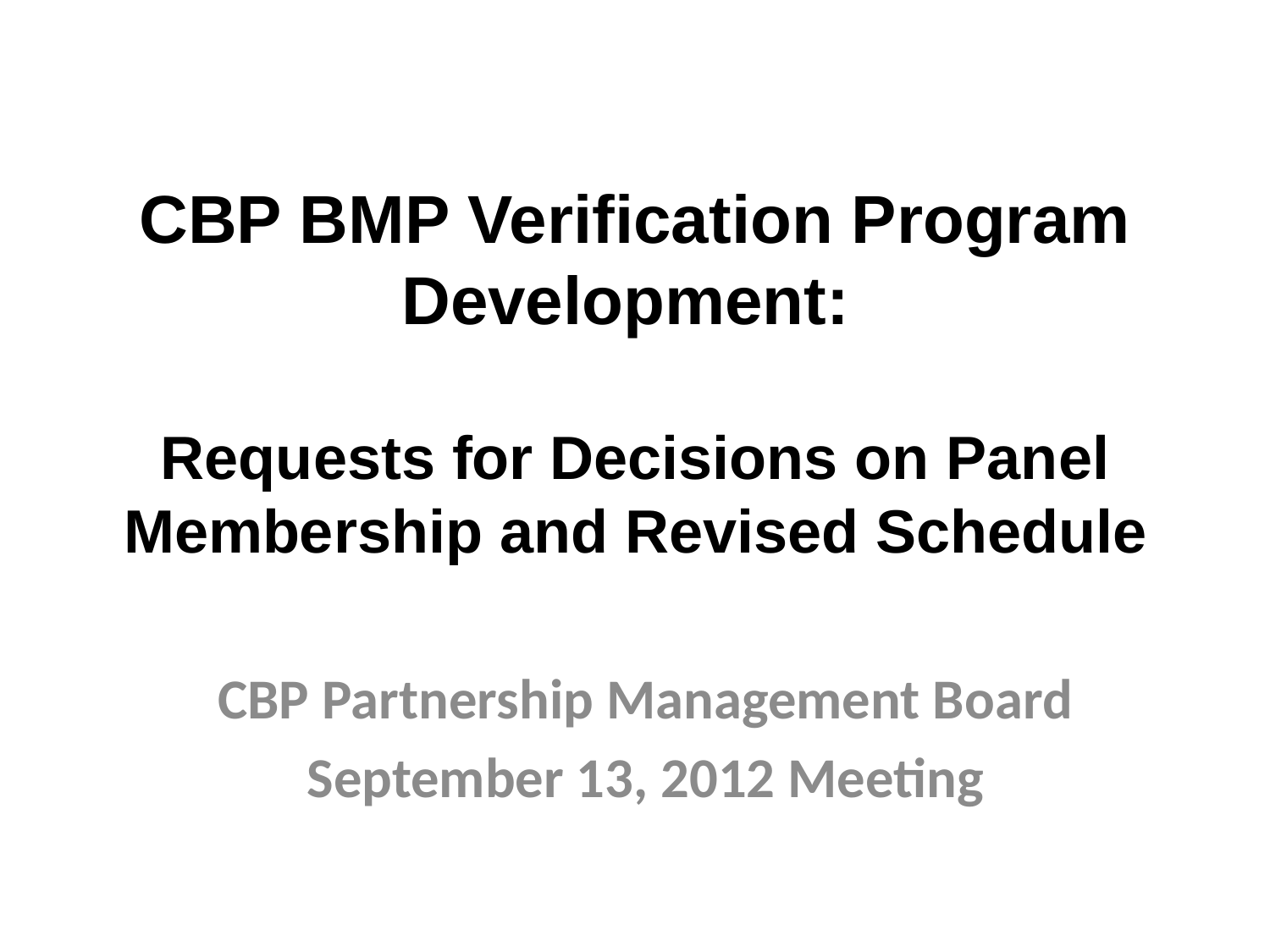

# CBP BMP Verification Program Development: Requests for Decisions on Panel Membership and Revised Schedule
CBP Partnership Management Board
September 13, 2012 Meeting